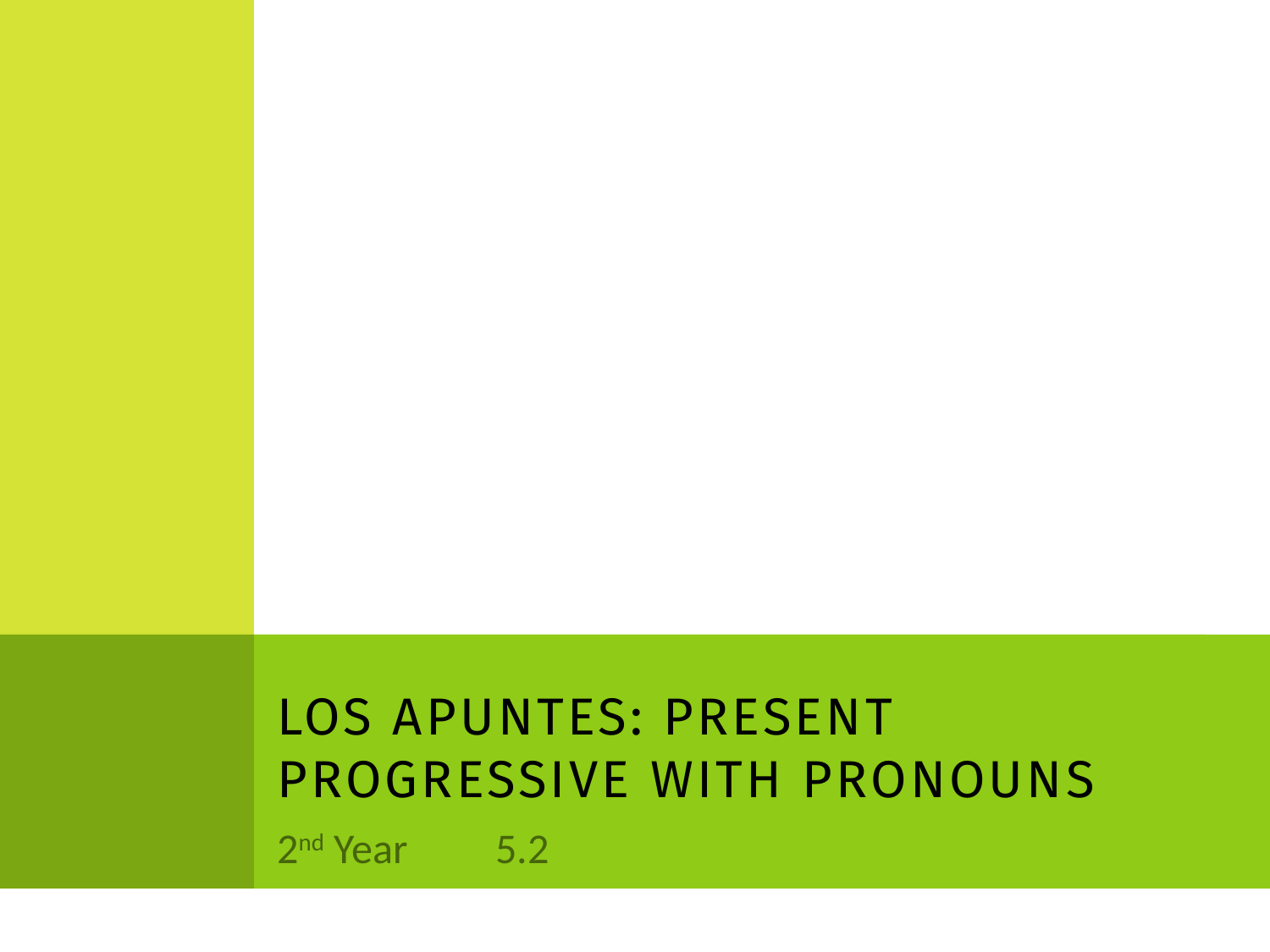

# Los Apuntes: Present Progressive with Pronouns
2nd Year	5.2